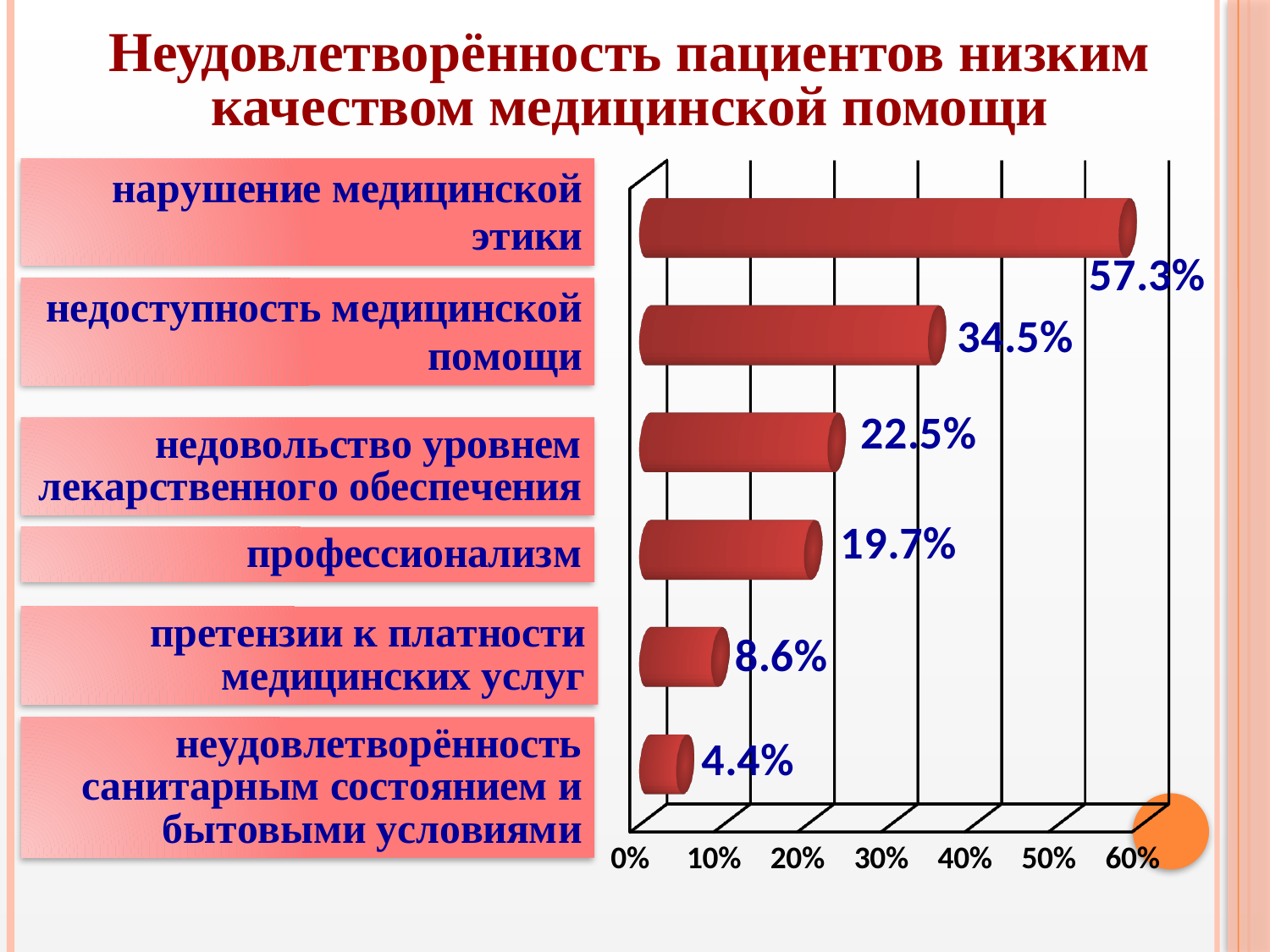

Неудовлетворённость пациентов низким качеством медицинской помощи

[unsupported chart]